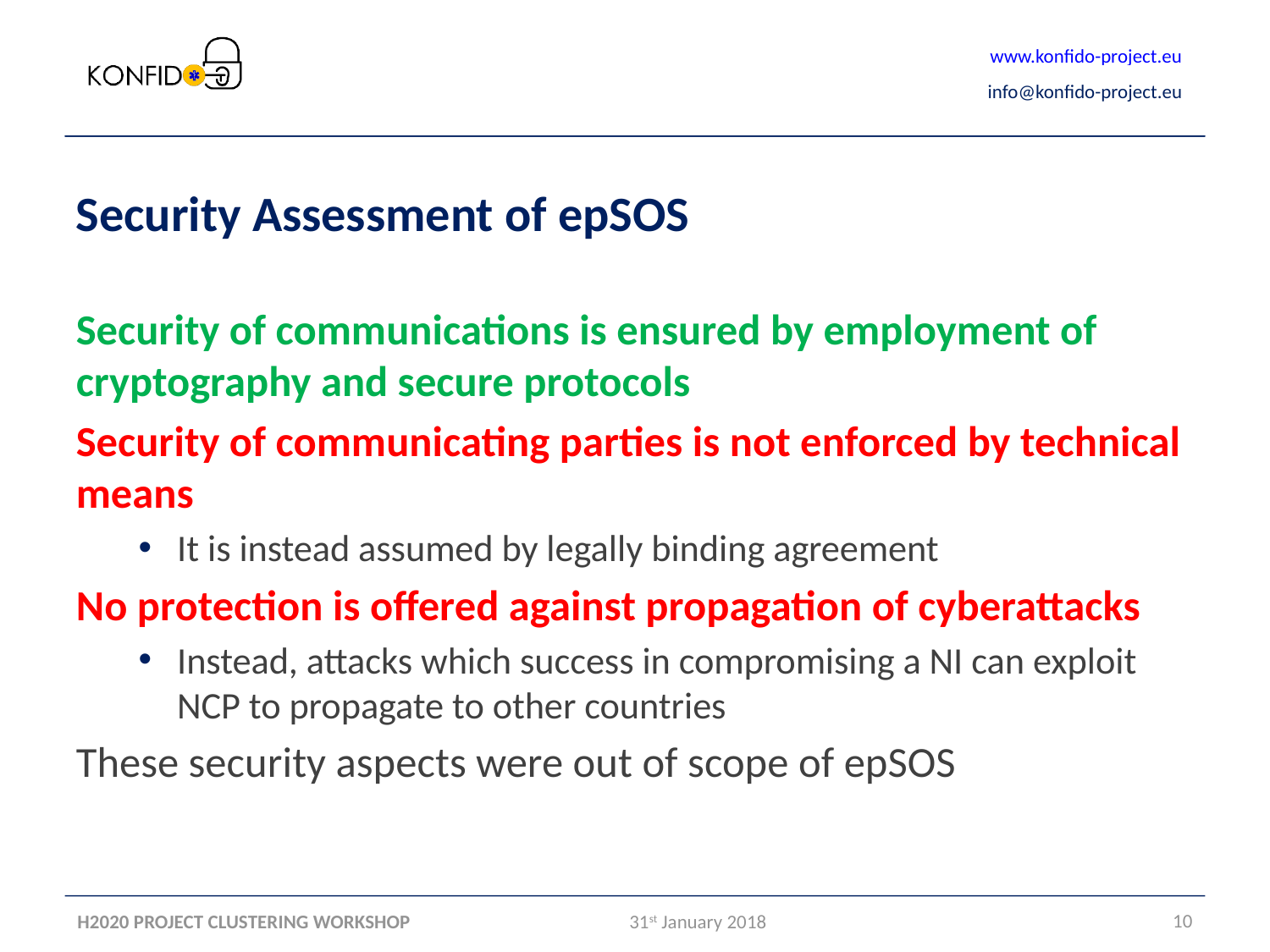

Security Assessment of epSOS
Security of communications is ensured by employment of cryptography and secure protocols
Security of communicating parties is not enforced by technical means
It is instead assumed by legally binding agreement
No protection is offered against propagation of cyberattacks
Instead, attacks which success in compromising a NI can exploit NCP to propagate to other countries
These security aspects were out of scope of epSOS
H2020 PROJECT CLUSTERING WORKSHOP
10
31st January 2018